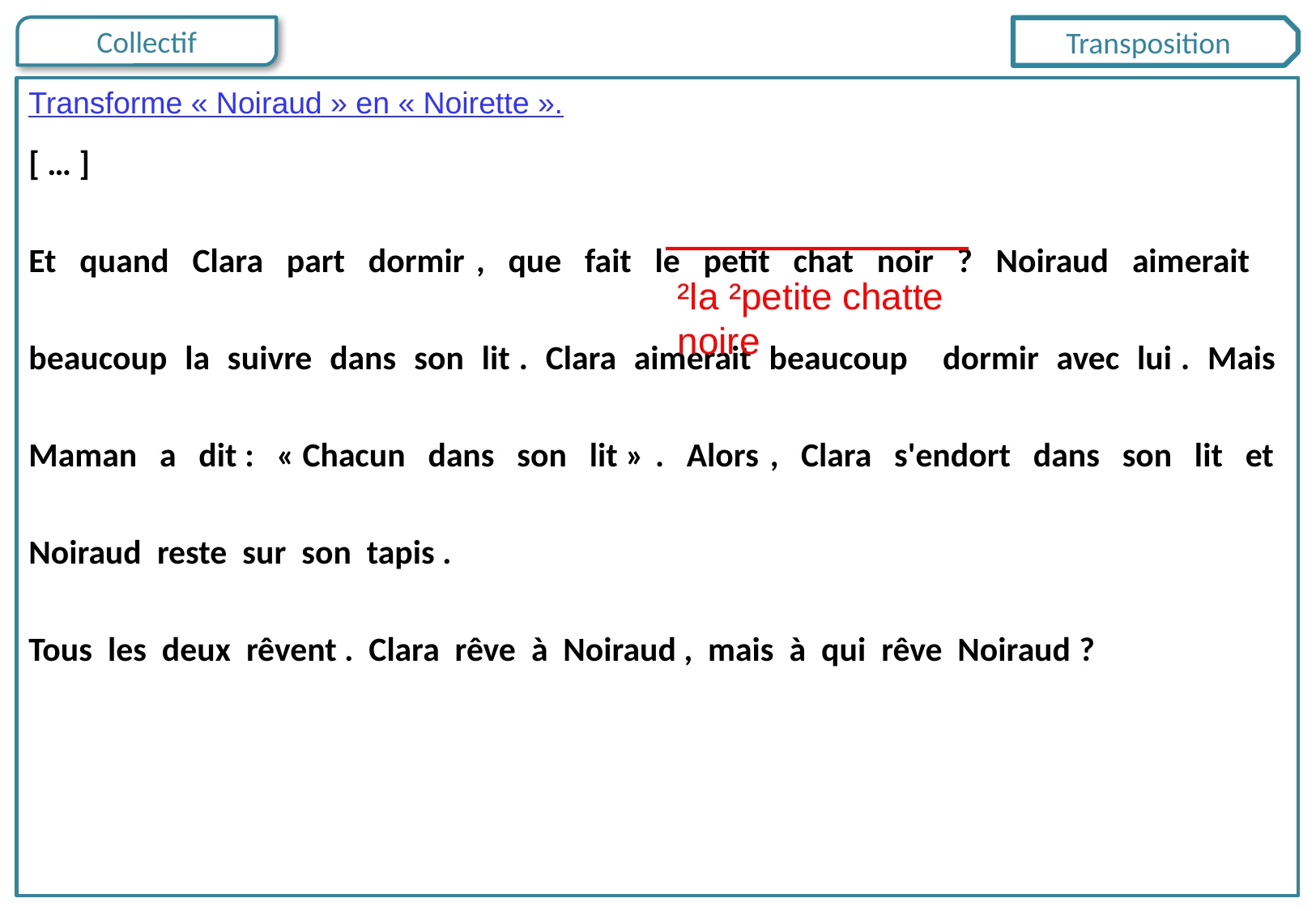

Transposition
Transforme « Noiraud » en « Noirette ».
[ … ]
Et  quand  Clara  part  dormir ,  que  fait  le  petit  chat  noir  ?  Noiraud  aimerait    beaucoup  la  suivre  dans  son  lit .  Clara  aimerait  beaucoup    dormir  avec  lui .  Mais  Maman  a  dit :  « Chacun  dans  son  lit » .  Alors ,  Clara  s'endort  dans  son  lit  et  Noiraud  reste  sur  son  tapis .
Tous  les  deux  rêvent .  Clara  rêve  à  Noiraud ,  mais  à  qui  rêve  Noiraud ?
²la ²petite chatte noire